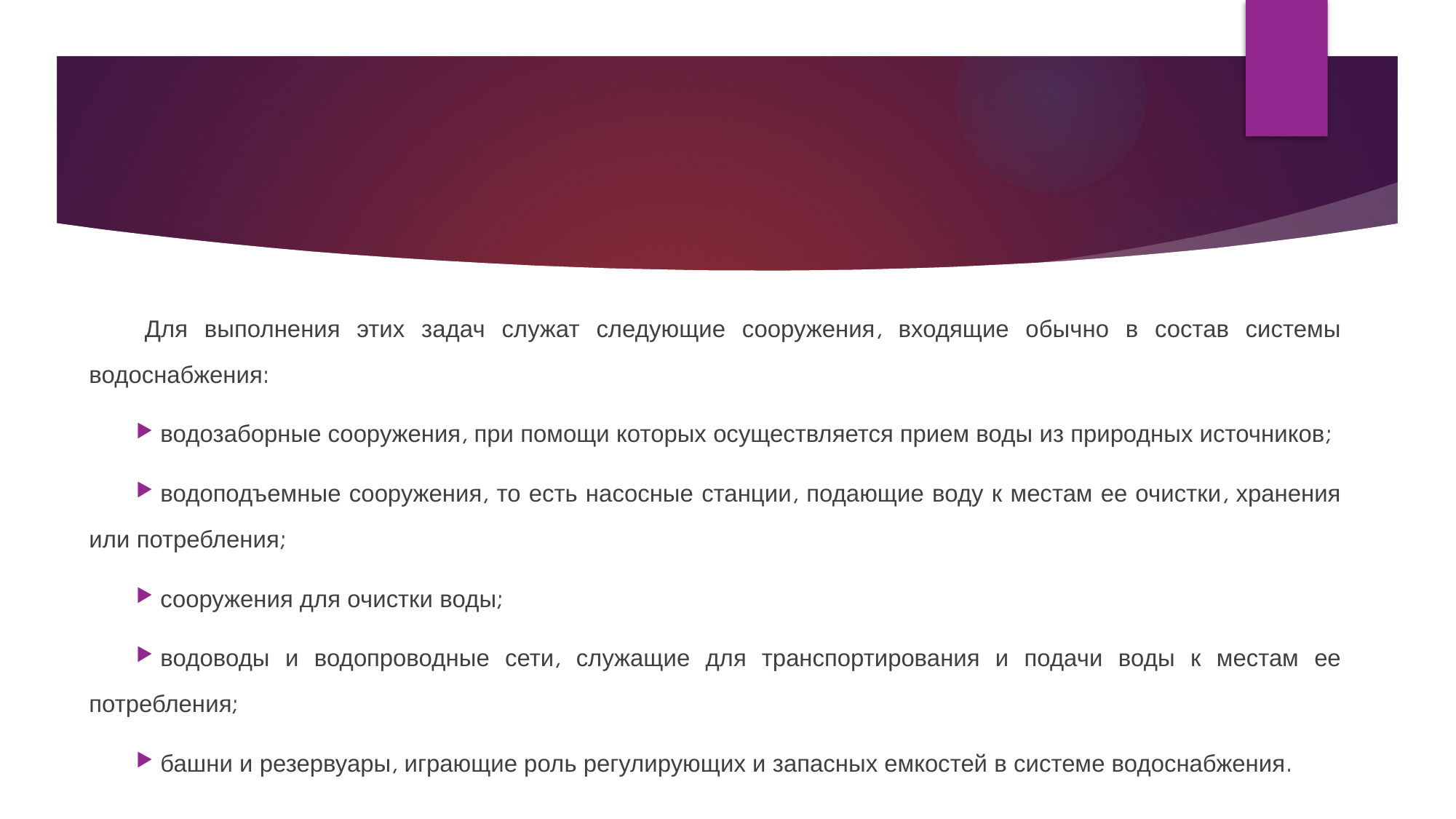

#
Для выполнения этих задач служат следующие сооружения, входящие обычно в состав системы водоснабжения:
водозаборные сооружения, при помощи которых осуществляется прием воды из природных источников;
водоподъемные сооружения, то есть насосные станции, подающие воду к местам ее очистки, хранения или потребления;
сооружения для очистки воды;
водоводы и водопроводные сети, служащие для транспортирования и подачи воды к местам ее потребления;
башни и резервуары, играющие роль регулирующих и запасных емкостей в системе водоснабжения.